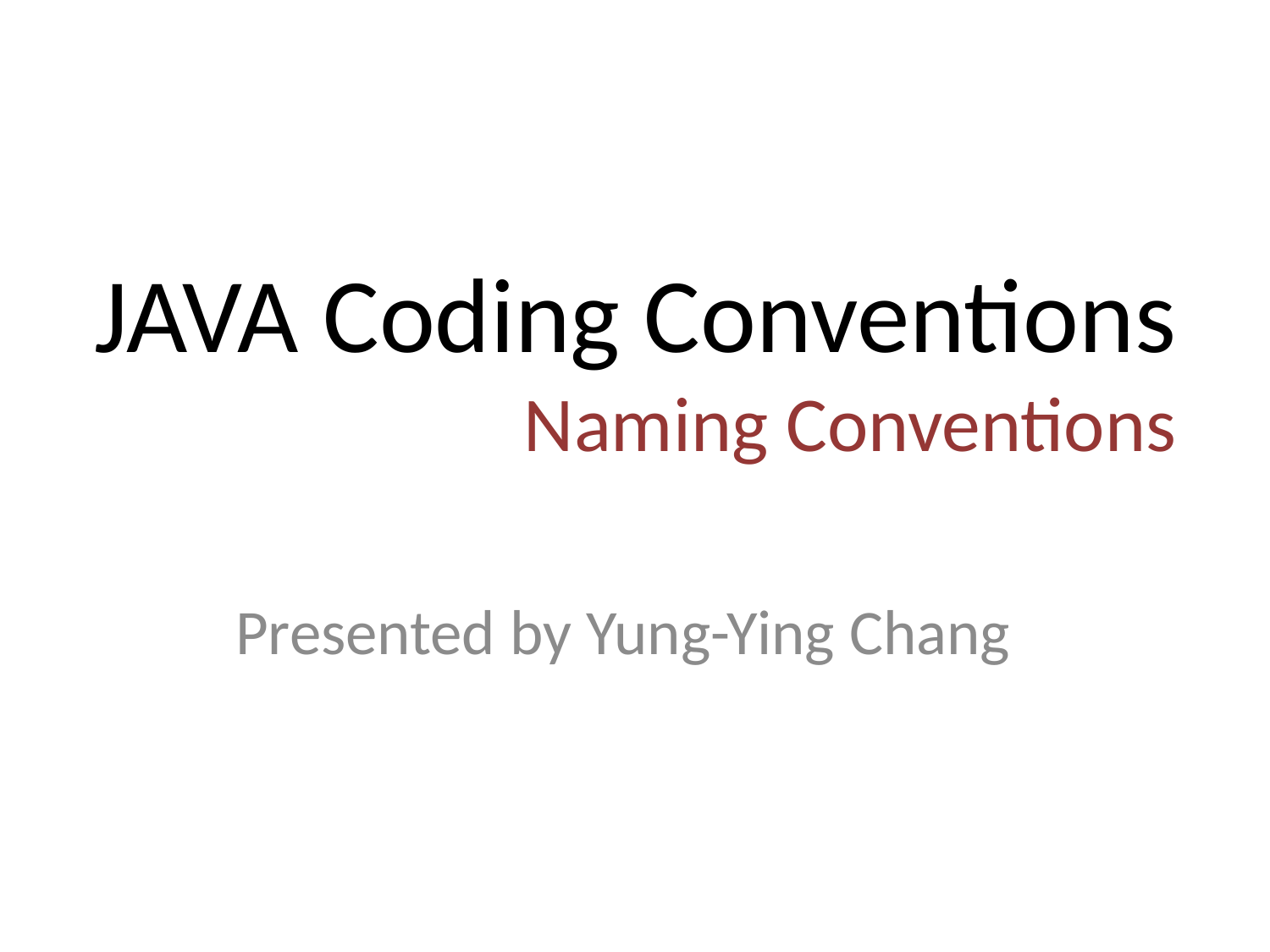

# JAVA Coding Conventions Naming Conventions
Presented by Yung-Ying Chang